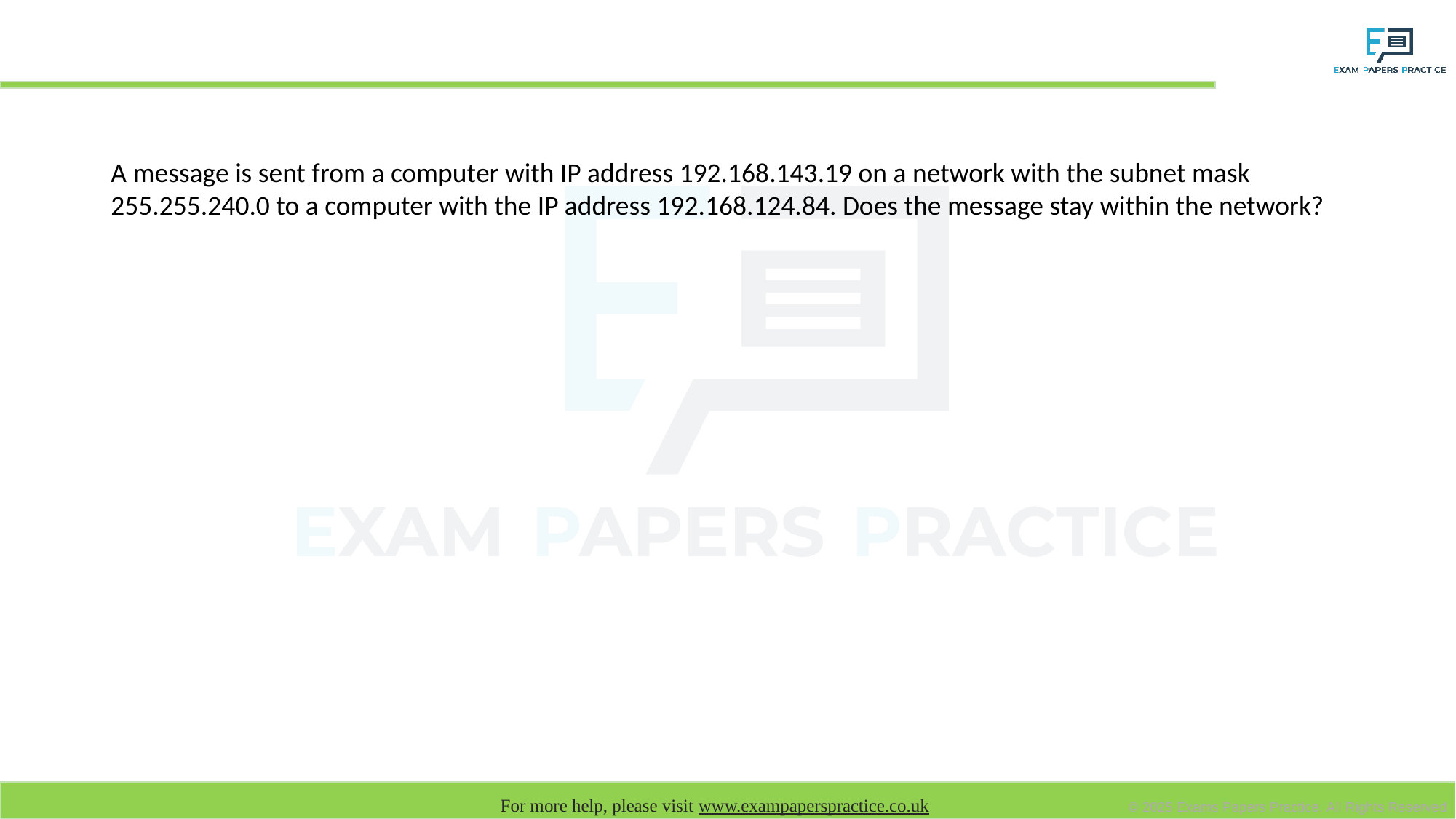

# Exercise
A message is sent from a computer with IP address 192.168.143.19 on a network with the subnet mask 255.255.240.0 to a computer with the IP address 192.168.124.84. Does the message stay within the network?